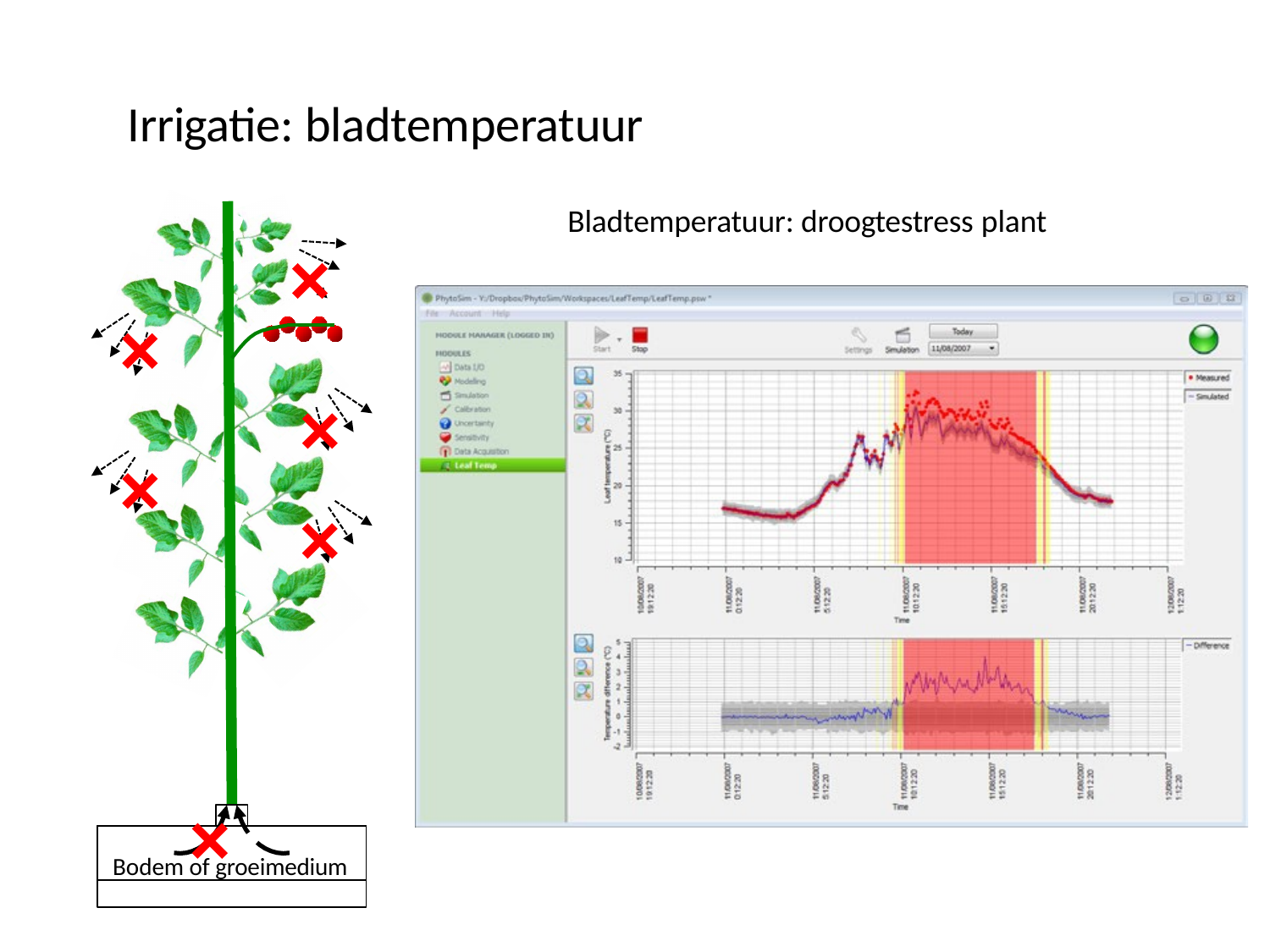

# Irrigatie: bladtemperatuur

Bladtemperatuur: droogtestress plant

Bodem of groeimedium